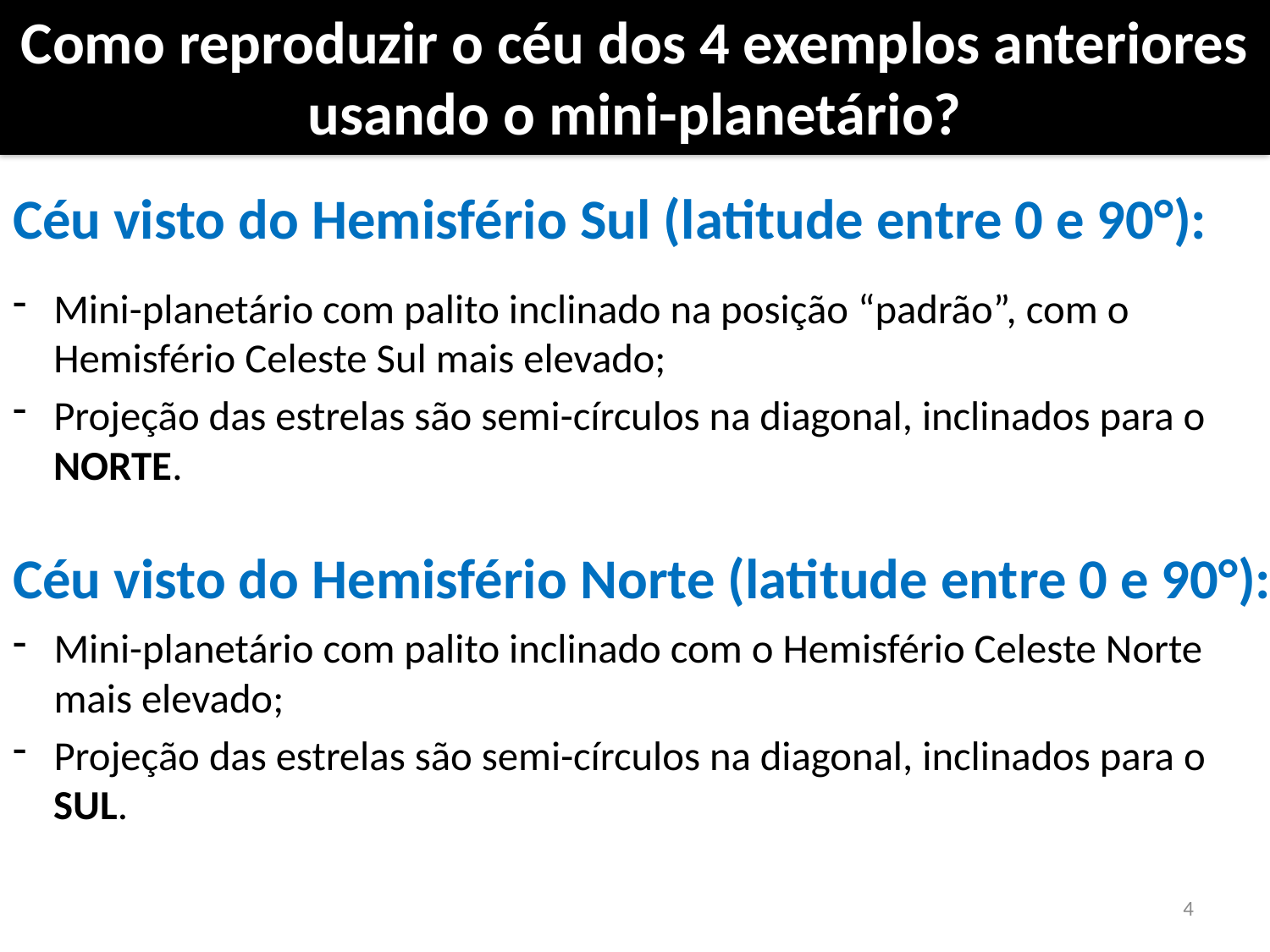

# Como reproduzir o céu dos 4 exemplos anteriores usando o mini-planetário?
Céu visto do Hemisfério Sul (latitude entre 0 e 90°):
Mini-planetário com palito inclinado na posição “padrão”, com o Hemisfério Celeste Sul mais elevado;
Projeção das estrelas são semi-círculos na diagonal, inclinados para o NORTE.
Céu visto do Hemisfério Norte (latitude entre 0 e 90°):
Mini-planetário com palito inclinado com o Hemisfério Celeste Norte mais elevado;
Projeção das estrelas são semi-círculos na diagonal, inclinados para o SUL.
4